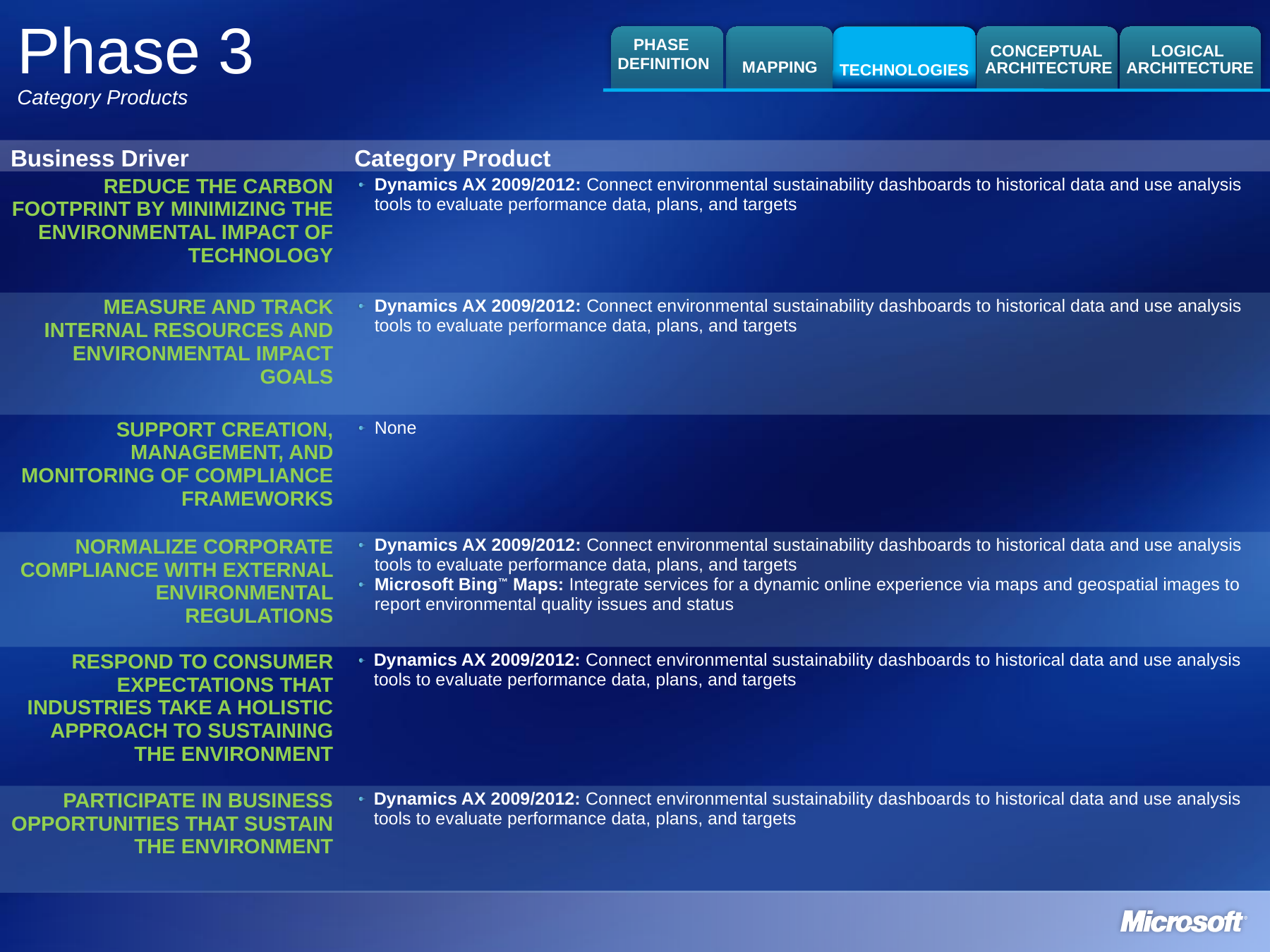

Phase 3
Category Products

CONCEPTUAL
ARCHITECTURE

LOGICAL
ARCHITECTURE
PHASE
DEFINITION

MAPPING

TECHNOLOGIES

TECHNOLOGIES
| Business Driver | Category Product |
| --- | --- |
| Reduce the carbon footprint by minimizing the environmental impact of technology | Dynamics AX 2009/2012: Connect environmental sustainability dashboards to historical data and use analysis tools to evaluate performance data, plans, and targets |
| Measure and track internal resources and environmental impact goals | Dynamics AX 2009/2012: Connect environmental sustainability dashboards to historical data and use analysis tools to evaluate performance data, plans, and targets |
| Support creation, management, and monitoring of compliance frameworks | None |
| Normalize corporate compliance with external environmental regulations | Dynamics AX 2009/2012: Connect environmental sustainability dashboards to historical data and use analysis tools to evaluate performance data, plans, and targets Microsoft Bing™ Maps: Integrate services for a dynamic online experience via maps and geospatial images to report environmental quality issues and status |
| Respond to consumer expectations that industries take a holistic approach to sustaining the environment | Dynamics AX 2009/2012: Connect environmental sustainability dashboards to historical data and use analysis tools to evaluate performance data, plans, and targets |
| Participate in business opportunities that sustain the environment | Dynamics AX 2009/2012: Connect environmental sustainability dashboards to historical data and use analysis tools to evaluate performance data, plans, and targets |